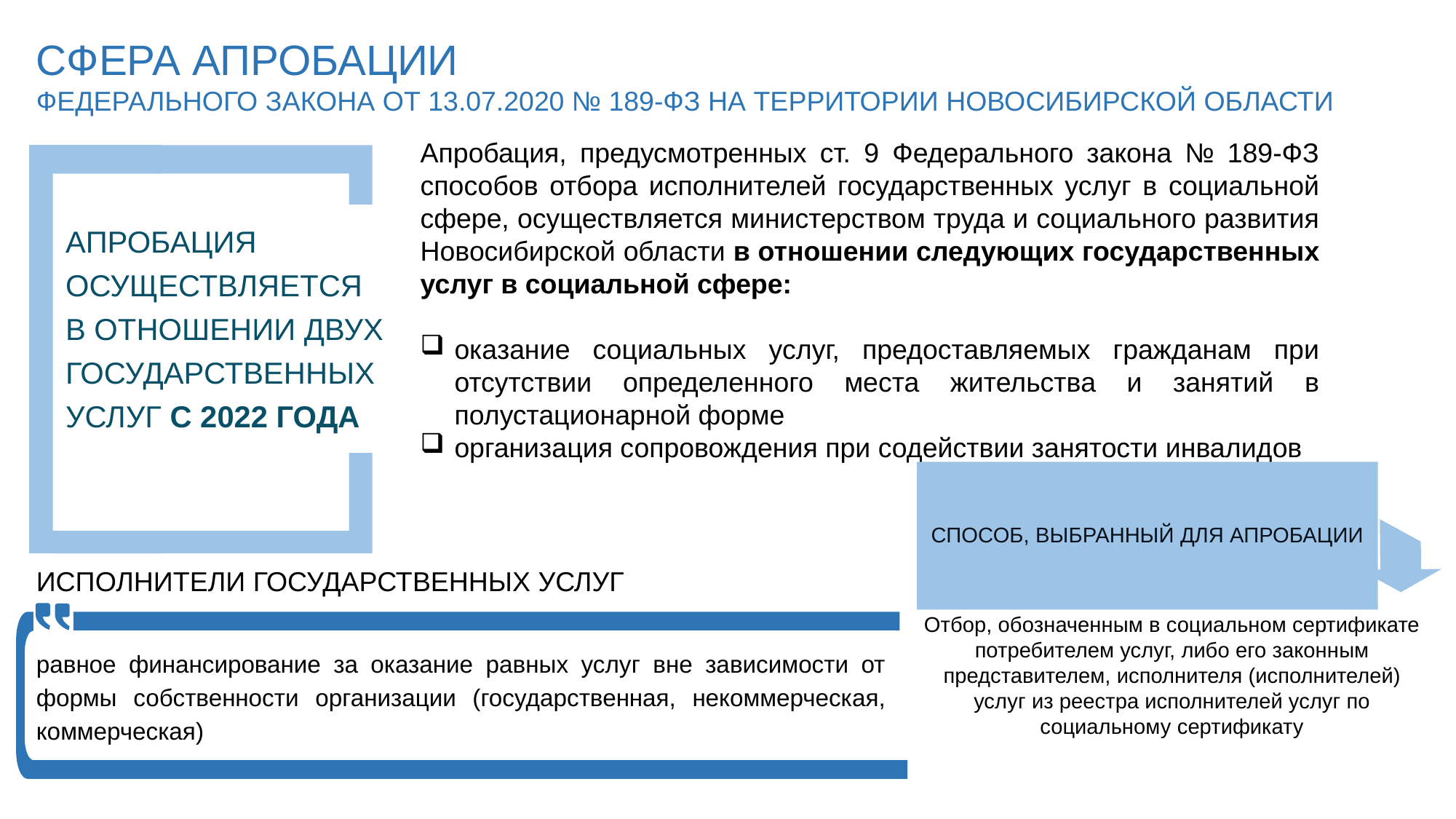

СФЕРА АПРОБАЦИИ
ФЕДЕРАЛЬНОГО ЗАКОНА ОТ 13.07.2020 № 189-ФЗ НА ТЕРРИТОРИИ НОВОСИБИРСКОЙ ОБЛАСТИ
Апробация, предусмотренных ст. 9 Федерального закона № 189-ФЗ способов отбора исполнителей государственных услуг в социальной сфере, осуществляется министерством труда и социального развития Новосибирской области в отношении следующих государственных услуг в социальной сфере:

оказание социальных услуг, предоставляемых гражданам при отсутствии определенного места жительства и занятий в полустационарной форме
организация сопровождения при содействии занятости инвалидов

АПРОБАЦИЯ ОСУЩЕСТВЛЯЕТСЯ
В ОТНОШЕНИИ ДВУХ ГОСУДАРСТВЕННЫХ УСЛУГ С 2022 ГОДА
# СПОСОБ, ВЫБРАННЫЙ ДЛЯ АПРОБАЦИИ

ИСПОЛНИТЕЛИ ГОСУДАРСТВЕННЫХ УСЛУГ

Отбор, обозначенным в социальном сертификате потребителем услуг, либо его законным представителем, исполнителя (исполнителей) услуг из реестра исполнителей услуг по социальному сертификату
равное финансирование за оказание равных услуг вне зависимости от формы собственности организации (государственная, некоммерческая, коммерческая)